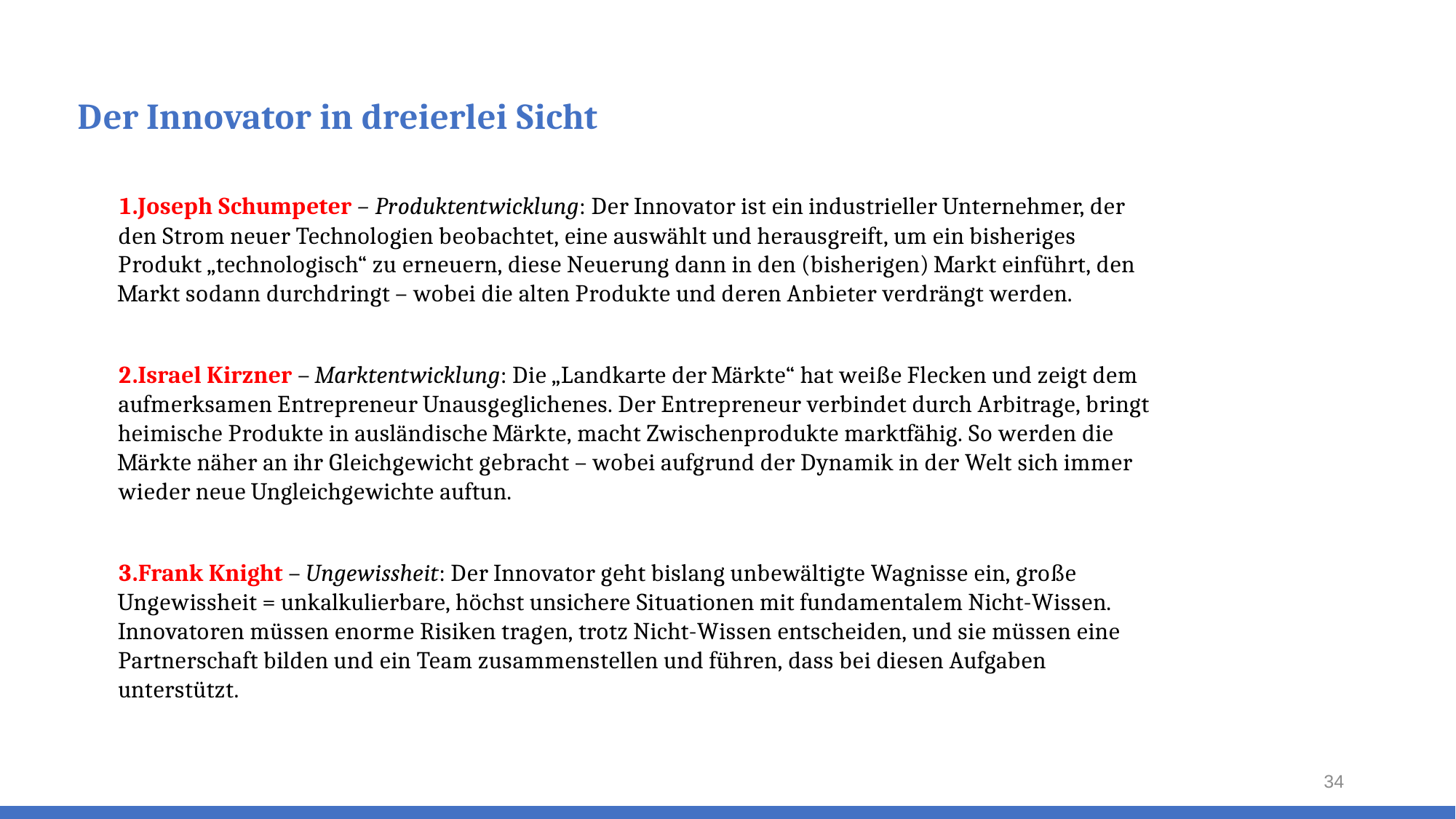

# Der Innovator in dreierlei Sicht
Joseph Schumpeter – Produktentwicklung: Der Innovator ist ein industrieller Unternehmer, der den Strom neuer Technologien beobachtet, eine auswählt und herausgreift, um ein bisheriges Produkt „technologisch“ zu erneuern, diese Neuerung dann in den (bisherigen) Markt einführt, den Markt sodann durchdringt – wobei die alten Produkte und deren Anbieter verdrängt werden.
Israel Kirzner – Marktentwicklung: Die „Landkarte der Märkte“ hat weiße Flecken und zeigt dem aufmerksamen Entrepreneur Unausgeglichenes. Der Entrepreneur verbindet durch Arbitrage, bringt heimische Produkte in ausländische Märkte, macht Zwischenprodukte marktfähig. So werden die Märkte näher an ihr Gleichgewicht gebracht – wobei aufgrund der Dynamik in der Welt sich immer wieder neue Ungleichgewichte auftun.
Frank Knight – Ungewissheit: Der Innovator geht bislang unbewältigte Wagnisse ein, große Ungewissheit = unkalkulierbare, höchst unsichere Situationen mit fundamentalem Nicht-Wissen.  Innovatoren müssen enorme Risiken tragen, trotz Nicht-Wissen entscheiden, und sie müssen eine Partnerschaft bilden und ein Team zusammenstellen und führen, dass bei diesen Aufgaben unterstützt.
34